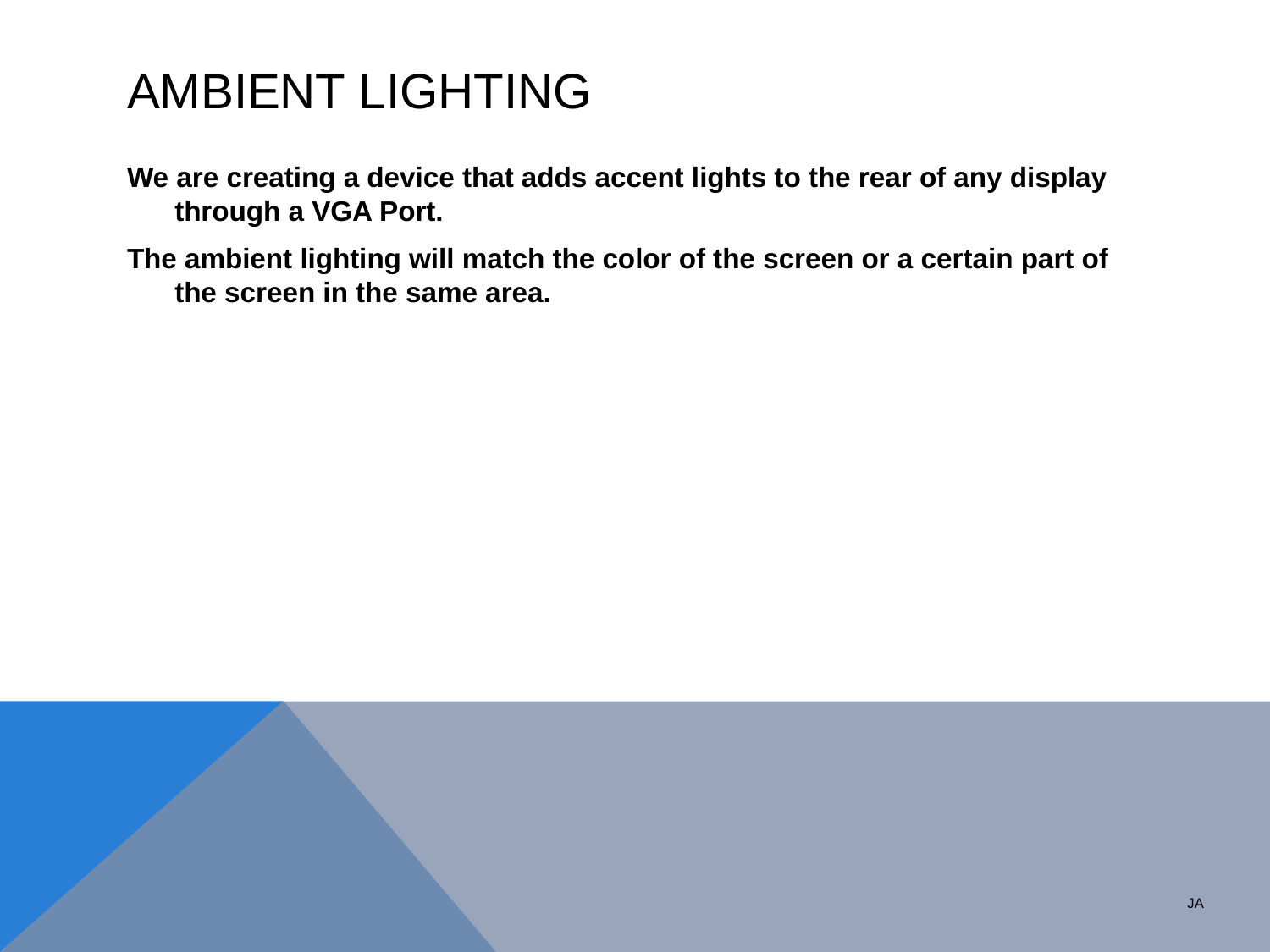

# Ambient Lighting
We are creating a device that adds accent lights to the rear of any display through a VGA Port.
The ambient lighting will match the color of the screen or a certain part of the screen in the same area.
JA